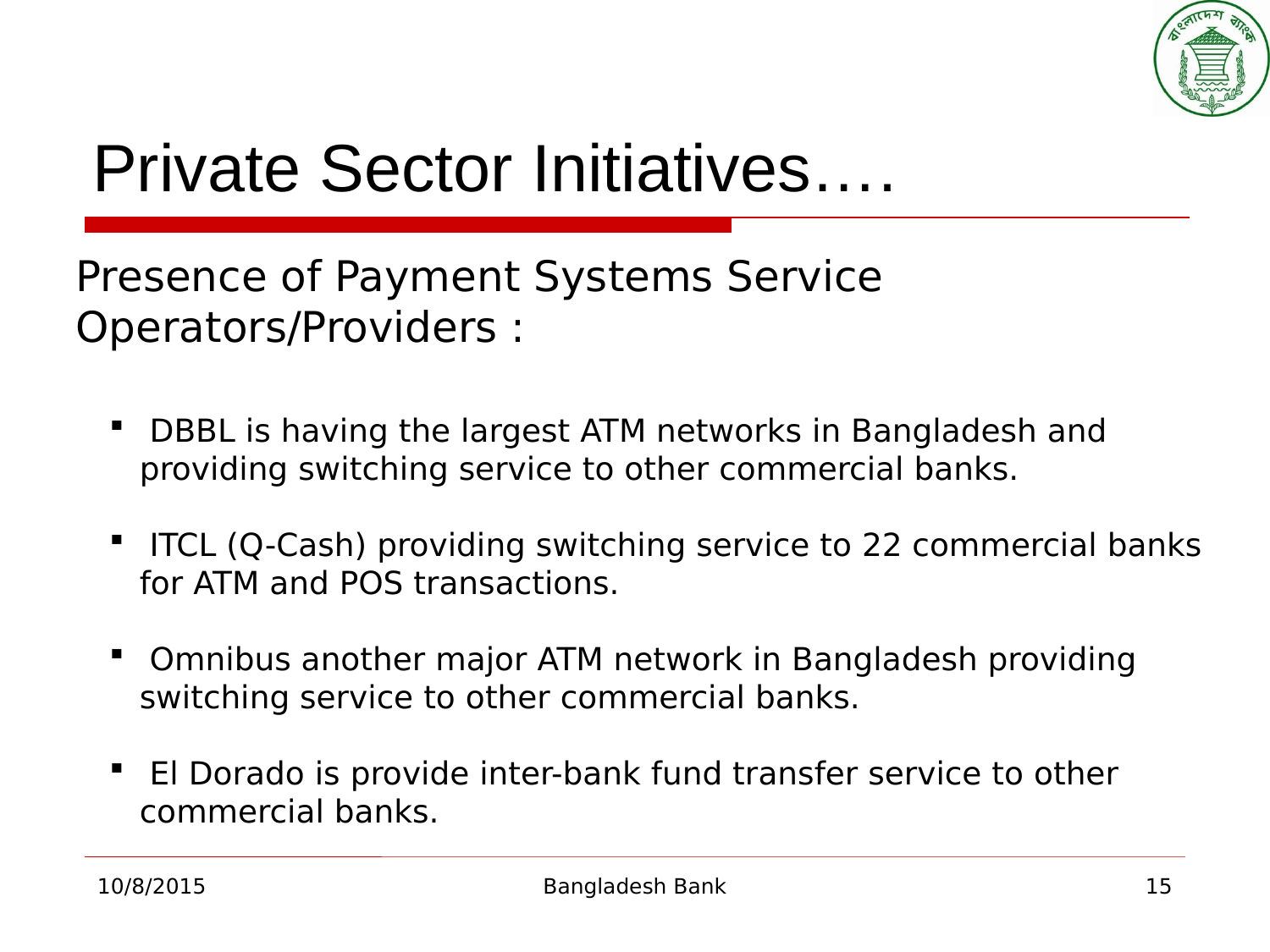

# Private Sector Initiatives….
Presence of Payment Systems Service Operators/Providers :

 DBBL is having the largest ATM networks in Bangladesh and providing switching service to other commercial banks.

 ITCL (Q-Cash) providing switching service to 22 commercial banks for ATM and POS transactions.

 Omnibus another major ATM network in Bangladesh providing switching service to other commercial banks.

 El Dorado is provide inter-bank fund transfer service to other commercial banks.

10/8/2015
Bangladesh Bank
15